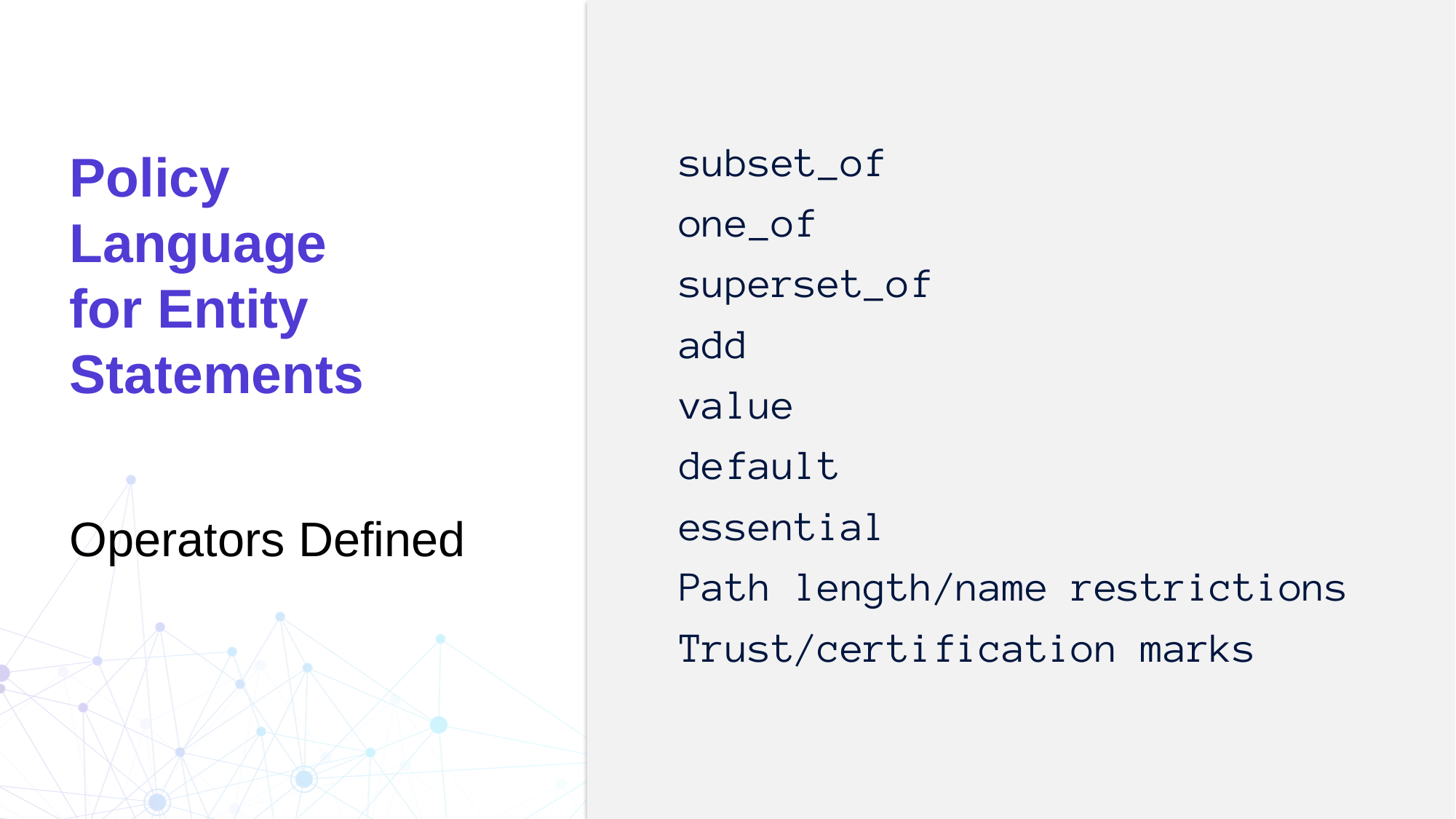

subset_of
one_of
superset_of
add
value
default
essential
Path length/name restrictions
Trust/certification marks
Policy Language for Entity Statements
Operators Defined